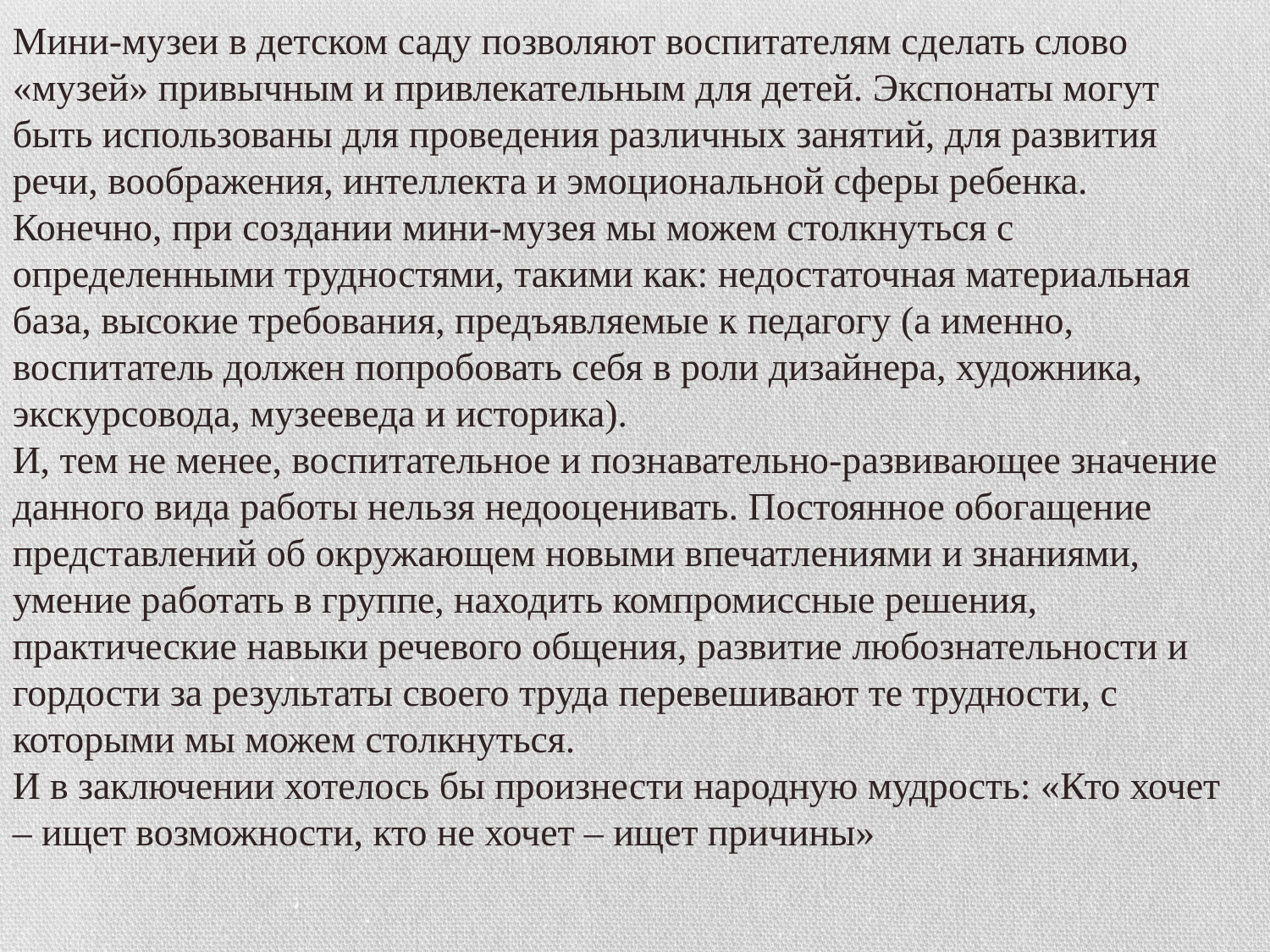

Мини-музеи в детском саду позволяют воспитателям сделать слово «музей» привычным и привлекательным для детей. Экспонаты могут быть использованы для проведения различных занятий, для развития речи, воображения, интеллекта и эмоциональной сферы ребенка.
Конечно, при создании мини-музея мы можем столкнуться с определенными трудностями, такими как: недостаточная материальная база, высокие требования, предъявляемые к педагогу (а именно, воспитатель должен попробовать себя в роли дизайнера, художника, экскурсовода, музееведа и историка).
И, тем не менее, воспитательное и познавательно-развивающее значение данного вида работы нельзя недооценивать. Постоянное обогащение представлений об окружающем новыми впечатлениями и знаниями, умение работать в группе, находить компромиссные решения, практические навыки речевого общения, развитие любознательности и гордости за результаты своего труда перевешивают те трудности, с которыми мы можем столкнуться.
И в заключении хотелось бы произнести народную мудрость: «Кто хочет – ищет возможности, кто не хочет – ищет причины»